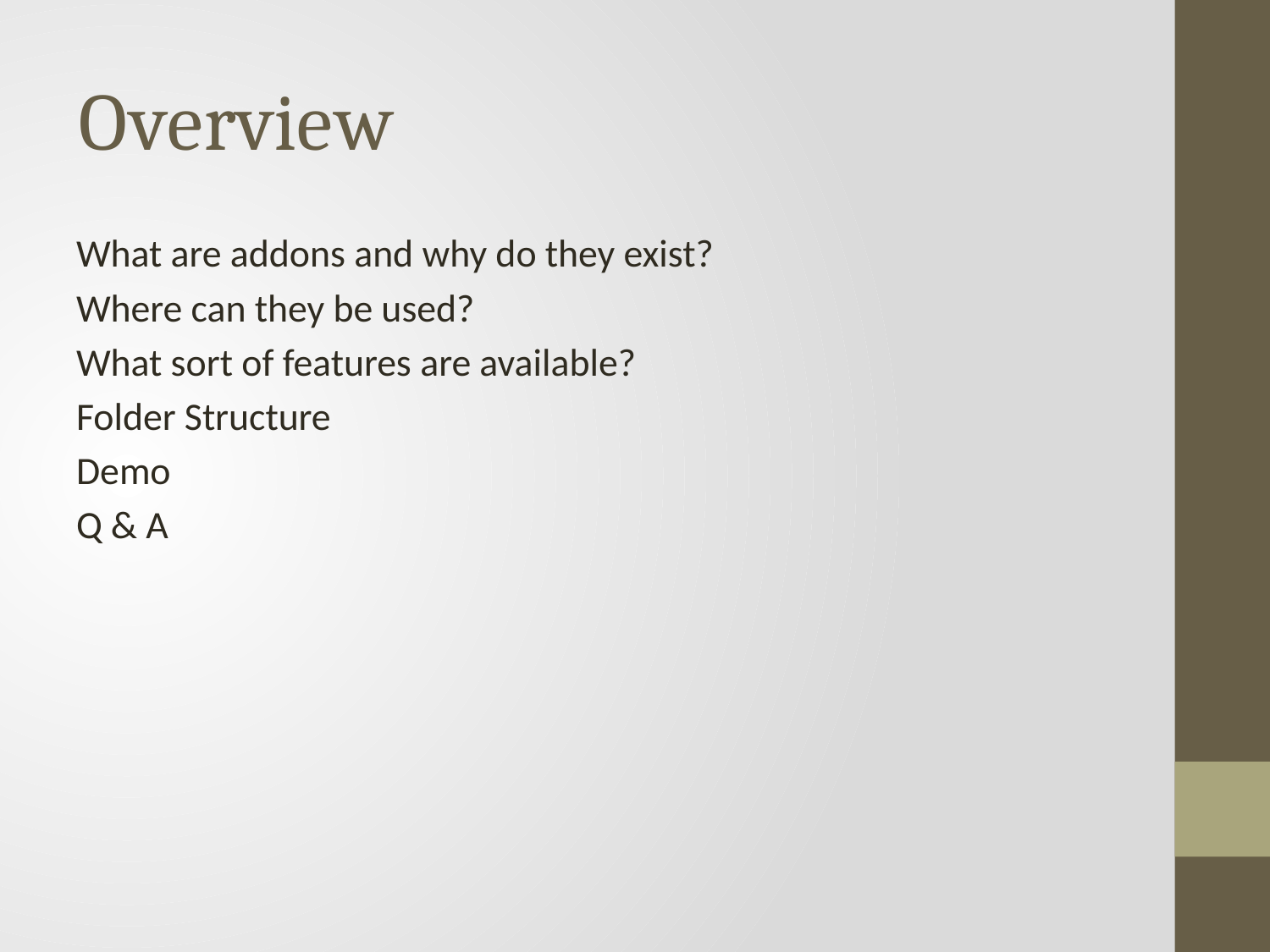

# Overview
What are addons and why do they exist?
Where can they be used?
What sort of features are available?
Folder Structure
Demo
Q & A